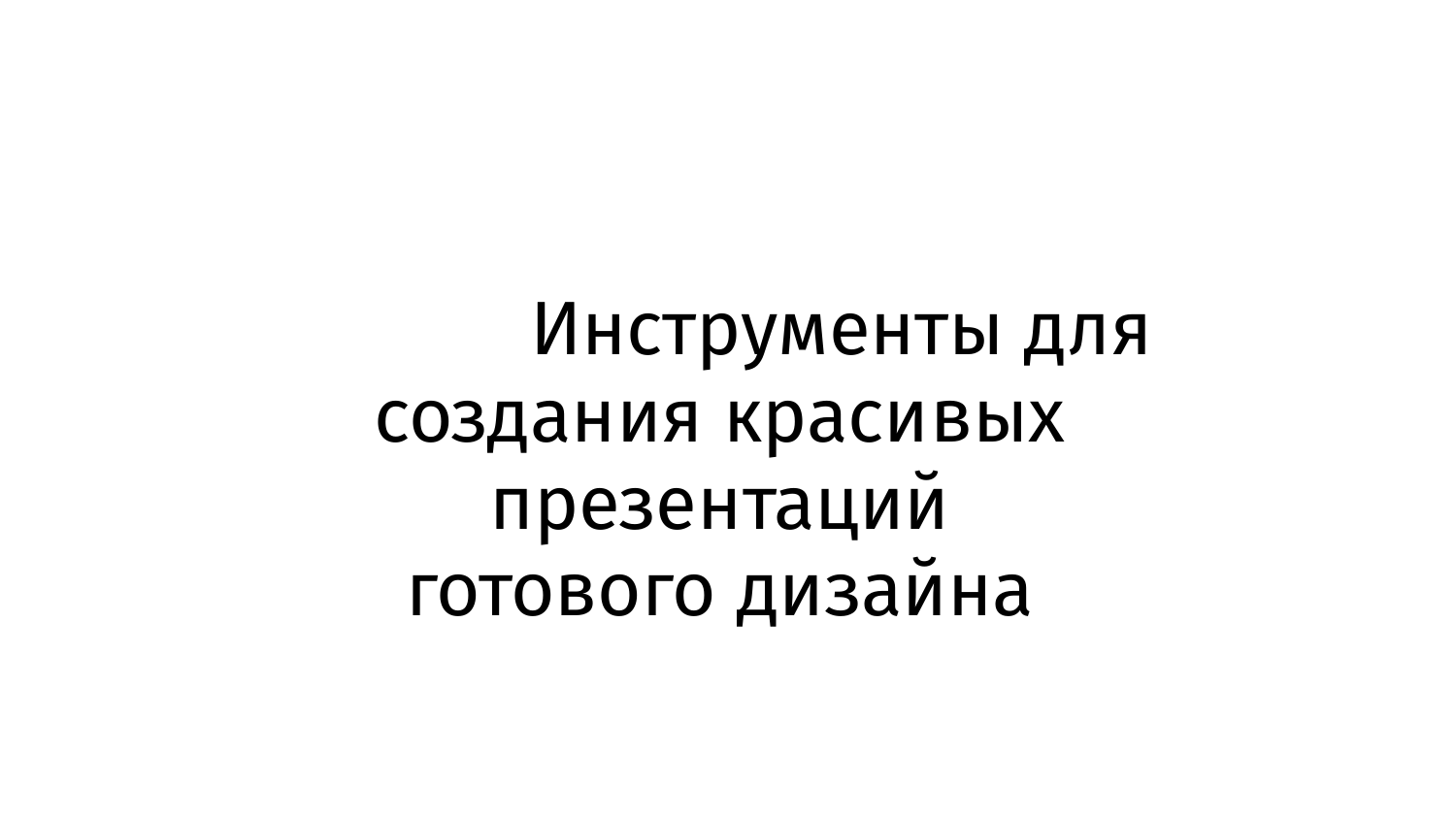

Инструменты для  создания красивых презентаций
готового дизайна